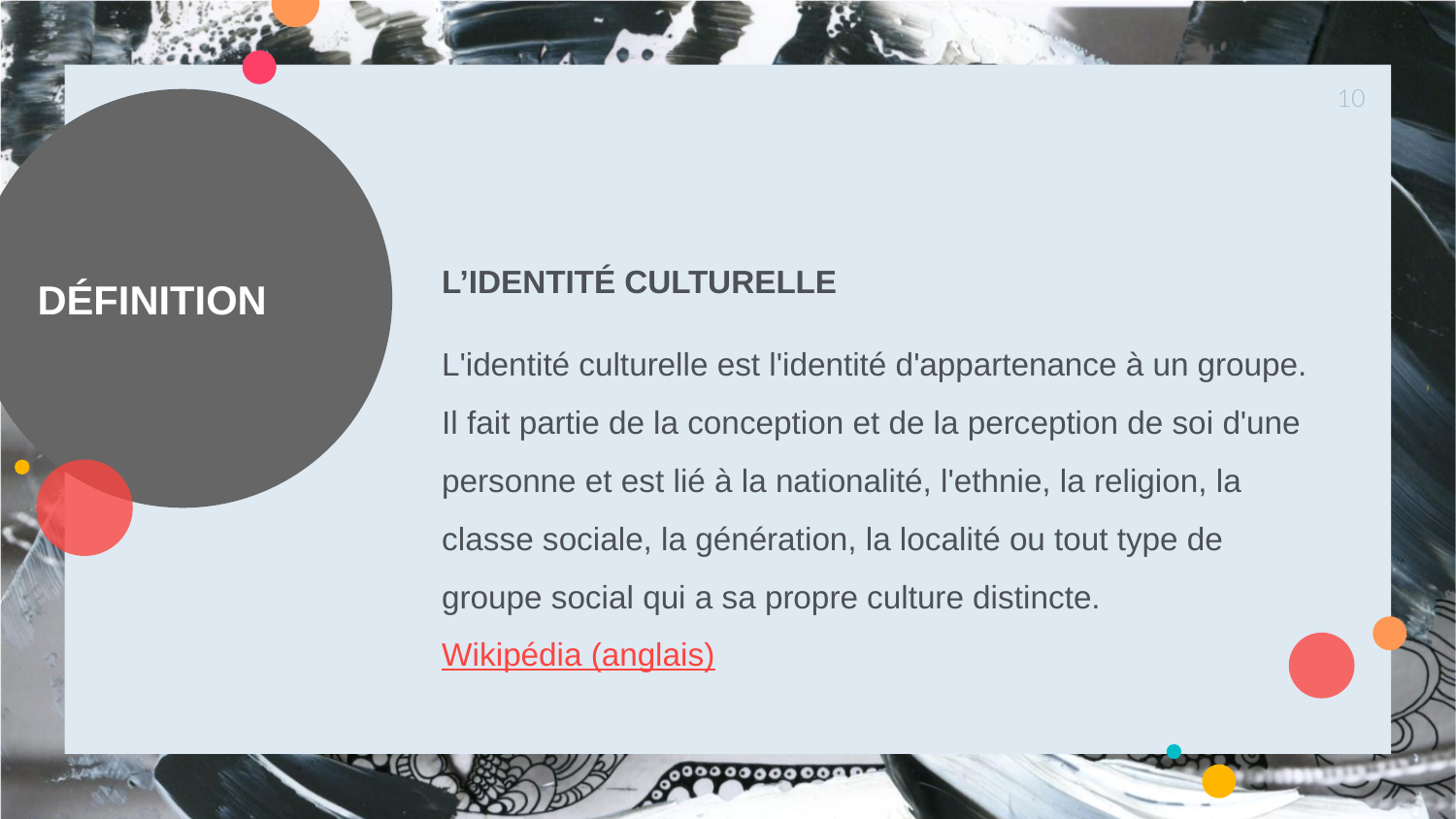

10
# DÉFINITION
L’IDENTITÉ CULTURELLE
L'identité culturelle est l'identité d'appartenance à un groupe. Il fait partie de la conception et de la perception de soi d'une personne et est lié à la nationalité, l'ethnie, la religion, la classe sociale, la génération, la localité ou tout type de groupe social qui a sa propre culture distincte. Wikipédia (anglais)